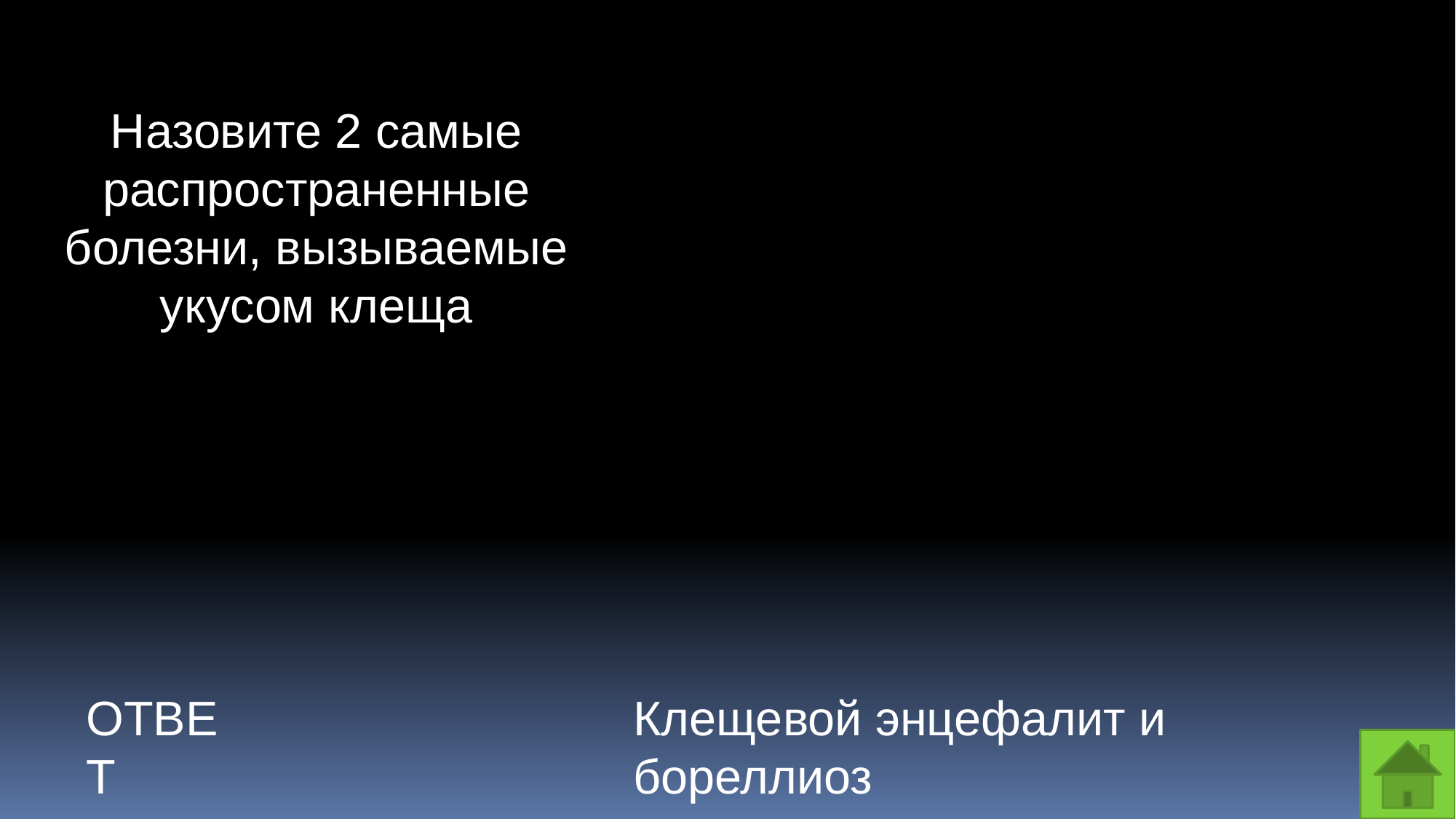

Назовите 2 самые распространенные болезни, вызываемые укусом клеща
Клещевой энцефалит и бореллиоз
ОТВЕТ